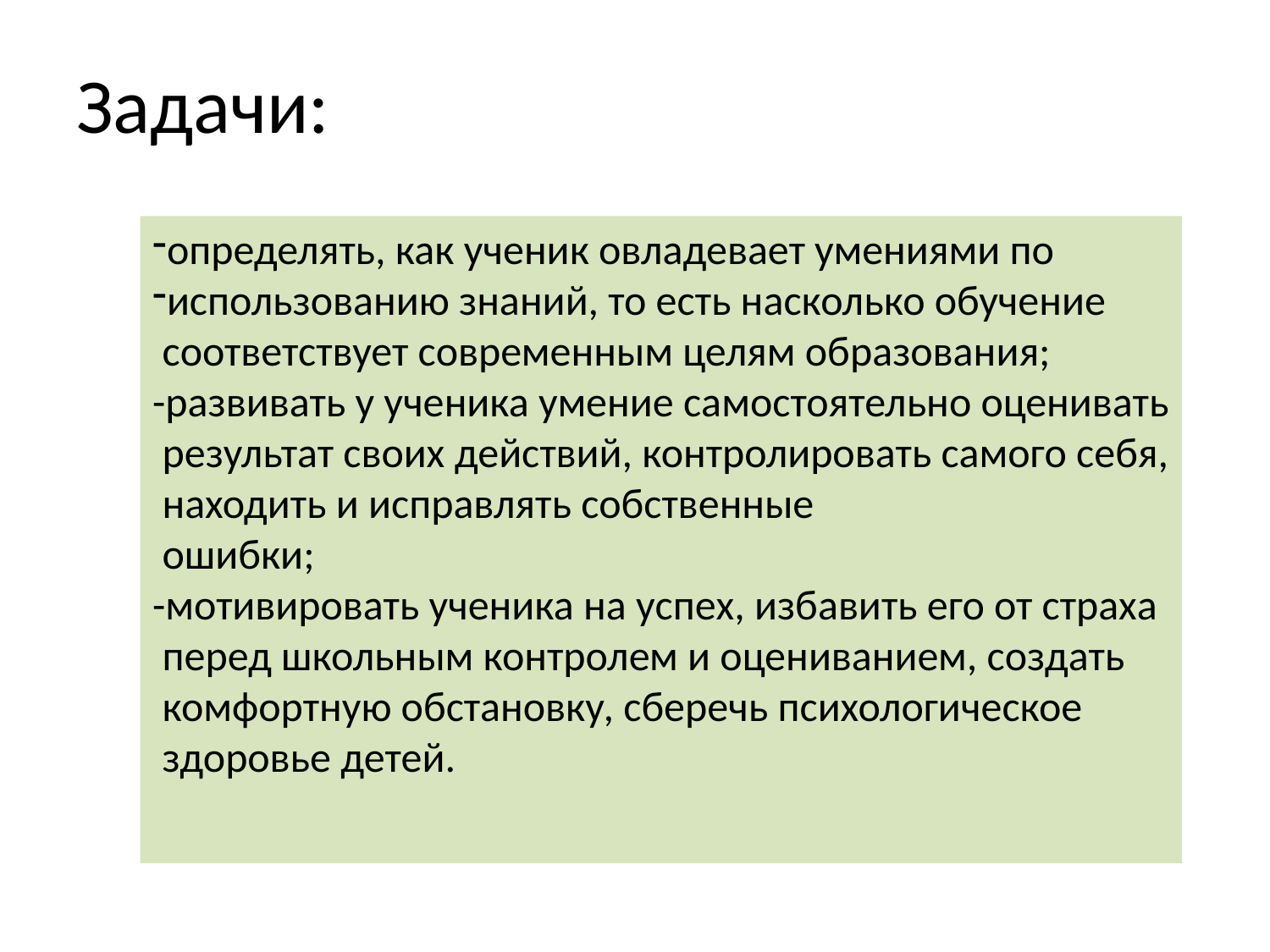

# Задачи:
определять, как ученик овладевает умениями по
использованию знаний, то есть насколько обучение
 соответствует современным целям образования;
-развивать у ученика умение самостоятельно оценивать
 результат своих действий, контролировать самого себя,
 находить и исправлять собственные
 ошибки;
-мотивировать ученика на успех, избавить его от страха
 перед школьным контролем и оцениванием, создать
 комфортную обстановку, сберечь психологическое
 здоровье детей.